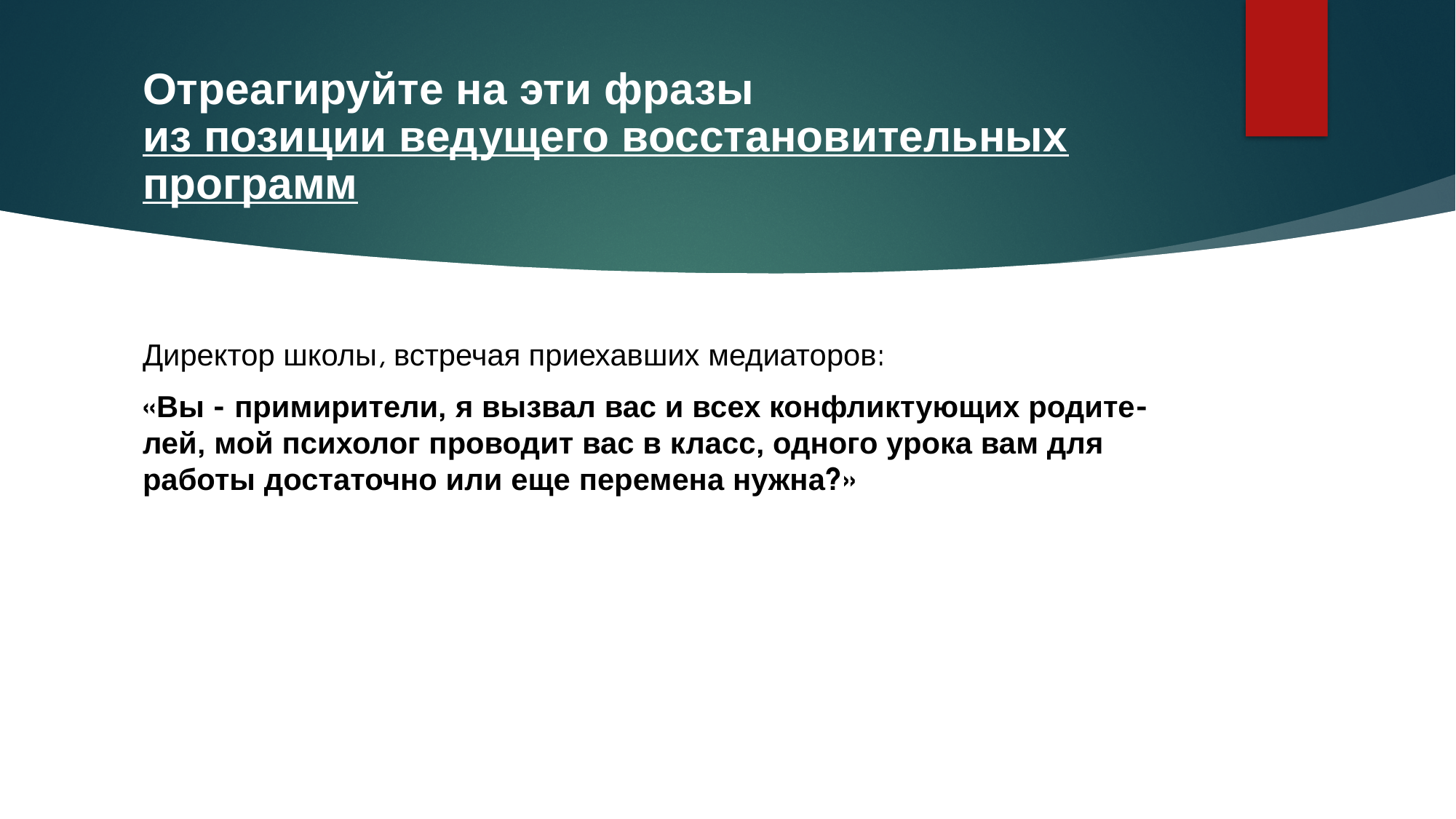

# Отреагируйте на эти фразы из позиции ведущего восстановительных программ

Директор школы, встречая приехавших медиаторов:
«Вы - примирители, я вызвал вас и всех конфликтующих родите-лей, мой психолог проводит вас в класс, одного урока вам для работы достаточно или еще перемена нужна?»